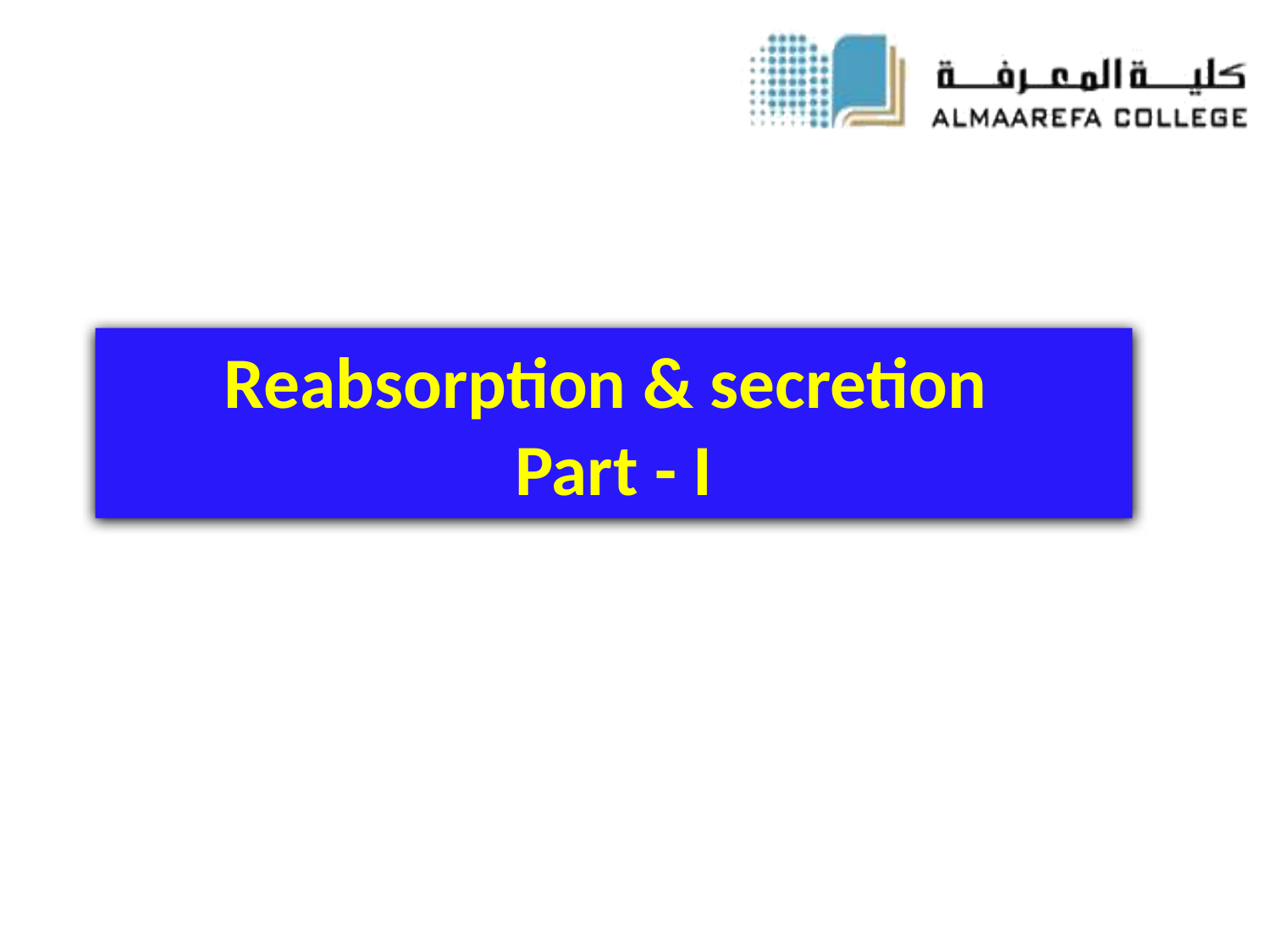

# Reabsorption & secretion Part - I